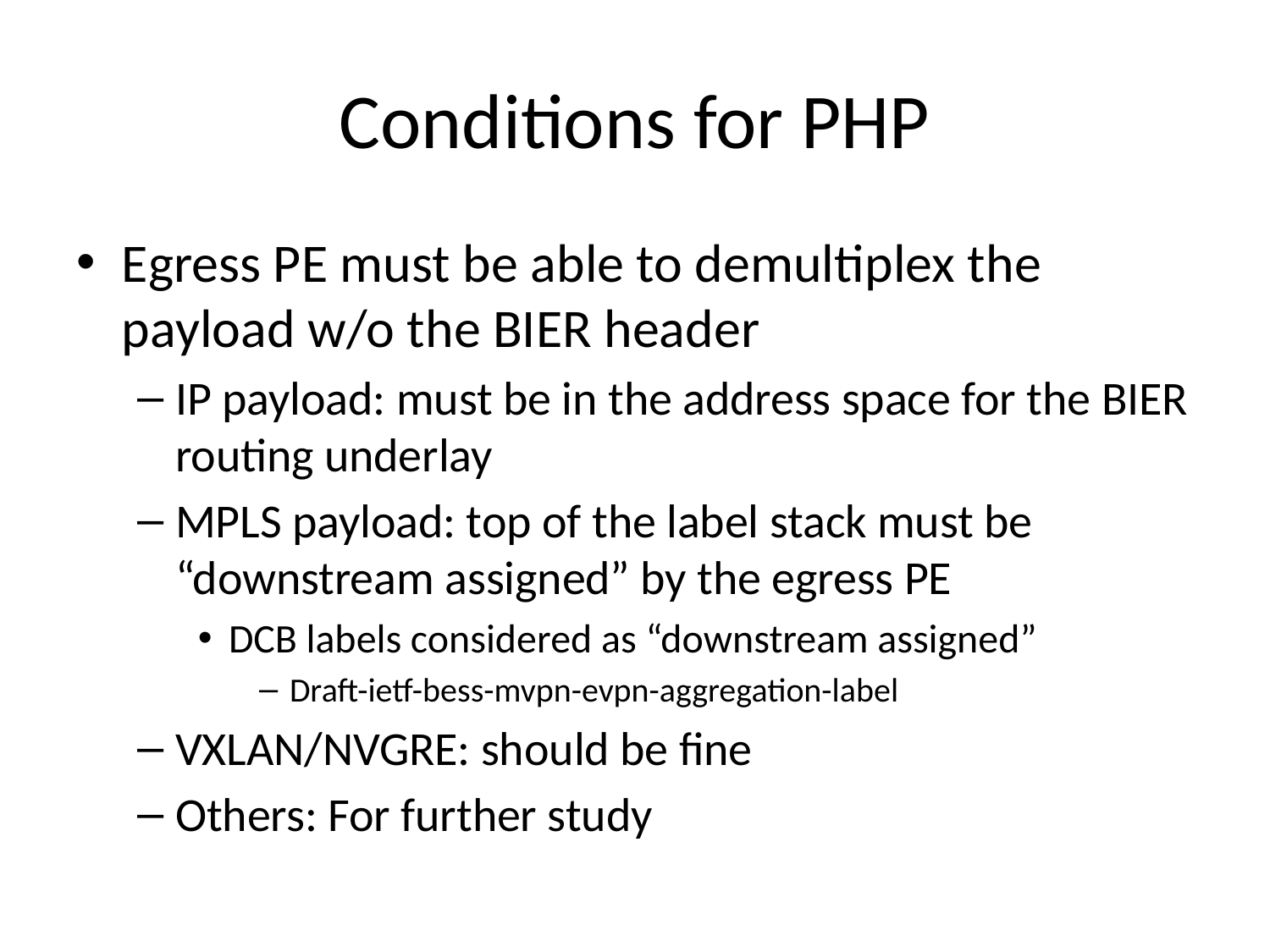

# Conditions for PHP
Egress PE must be able to demultiplex the payload w/o the BIER header
IP payload: must be in the address space for the BIER routing underlay
MPLS payload: top of the label stack must be “downstream assigned” by the egress PE
DCB labels considered as “downstream assigned”
Draft-ietf-bess-mvpn-evpn-aggregation-label
VXLAN/NVGRE: should be fine
Others: For further study